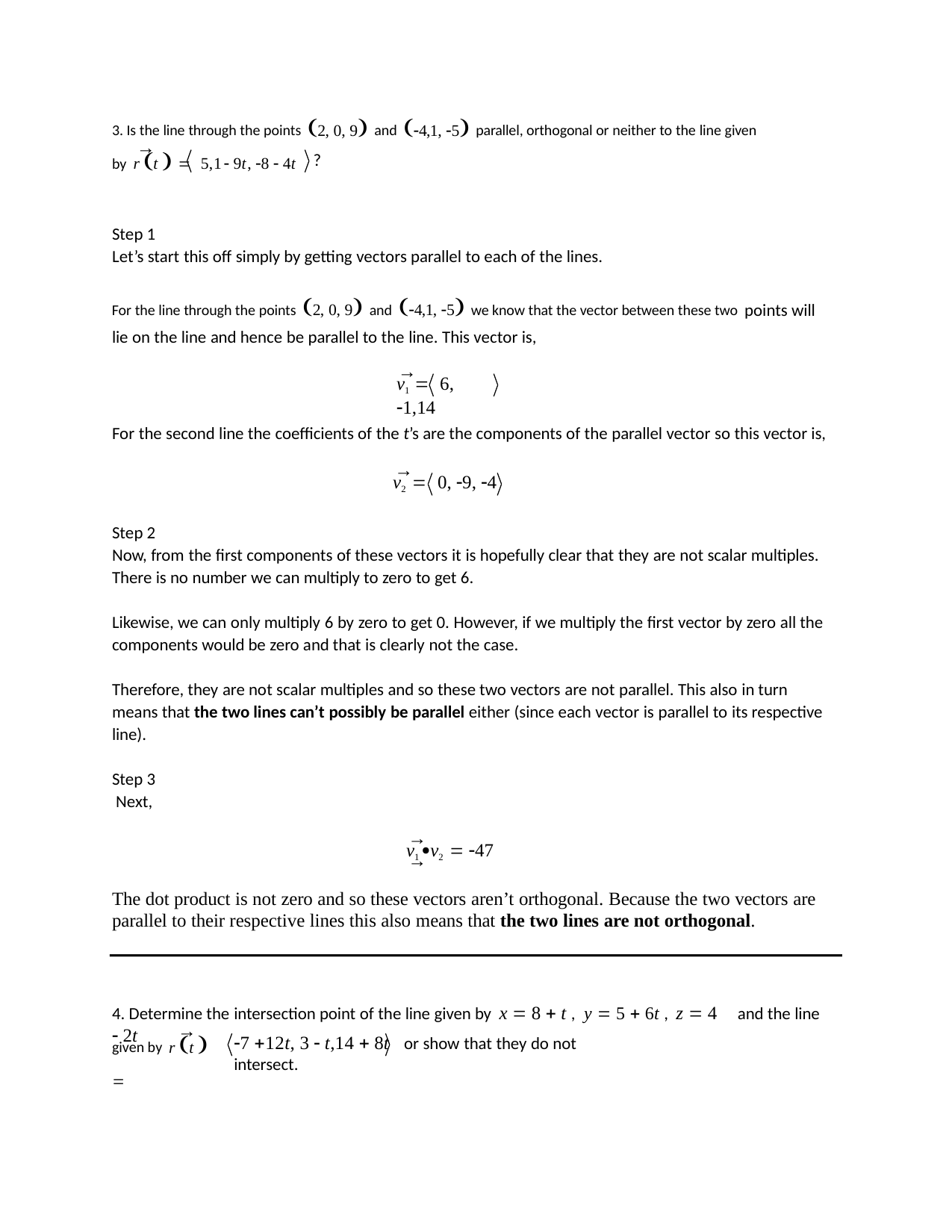

3. Is the line through the points (2, 0, 9) and (−4,1, −5) parallel, orthogonal or neither to the line given
→
by  r (t ) =  5,1− 9t, −8 − 4t
?

Step 1
Let’s start this off simply by getting vectors parallel to each of the lines.

For the line through the points (2, 0, 9) and (−4,1, −5) we know that the vector between these two  points will lie on the line and hence be parallel to the line. This vector is,
→
v1  =  6, −1,14

For the second line the coefficients of the t’s are the components of the parallel vector so this vector is,
→
v2  =  0, −9, −4

Step 2
Now, from the first components of these vectors it is hopefully clear that they are not scalar multiples.  There is no number we can multiply to zero to get 6.

Likewise, we can only multiply 6 by zero to get 0. However, if we multiply the first vector by zero all the  components would be zero and that is clearly not the case.

Therefore, they are not scalar multiples and so these two vectors are not parallel. This also in turn  means that the two lines can’t possibly be parallel either (since each vector is parallel to its respective  line).

Step 3  Next,
→  →
v1 •v2  = −47
The dot product is not zero and so these vectors aren’t orthogonal. Because the two vectors are  parallel to their respective lines this also means that the two lines are not orthogonal.

4. Determine the intersection point of the line given by x = 8 + t , y = 5 + 6t , z = 4 − 2t
and the line
→
given by  r (t ) =
−7 +12t, 3 − t,14 + 8t or show that they do not intersect.